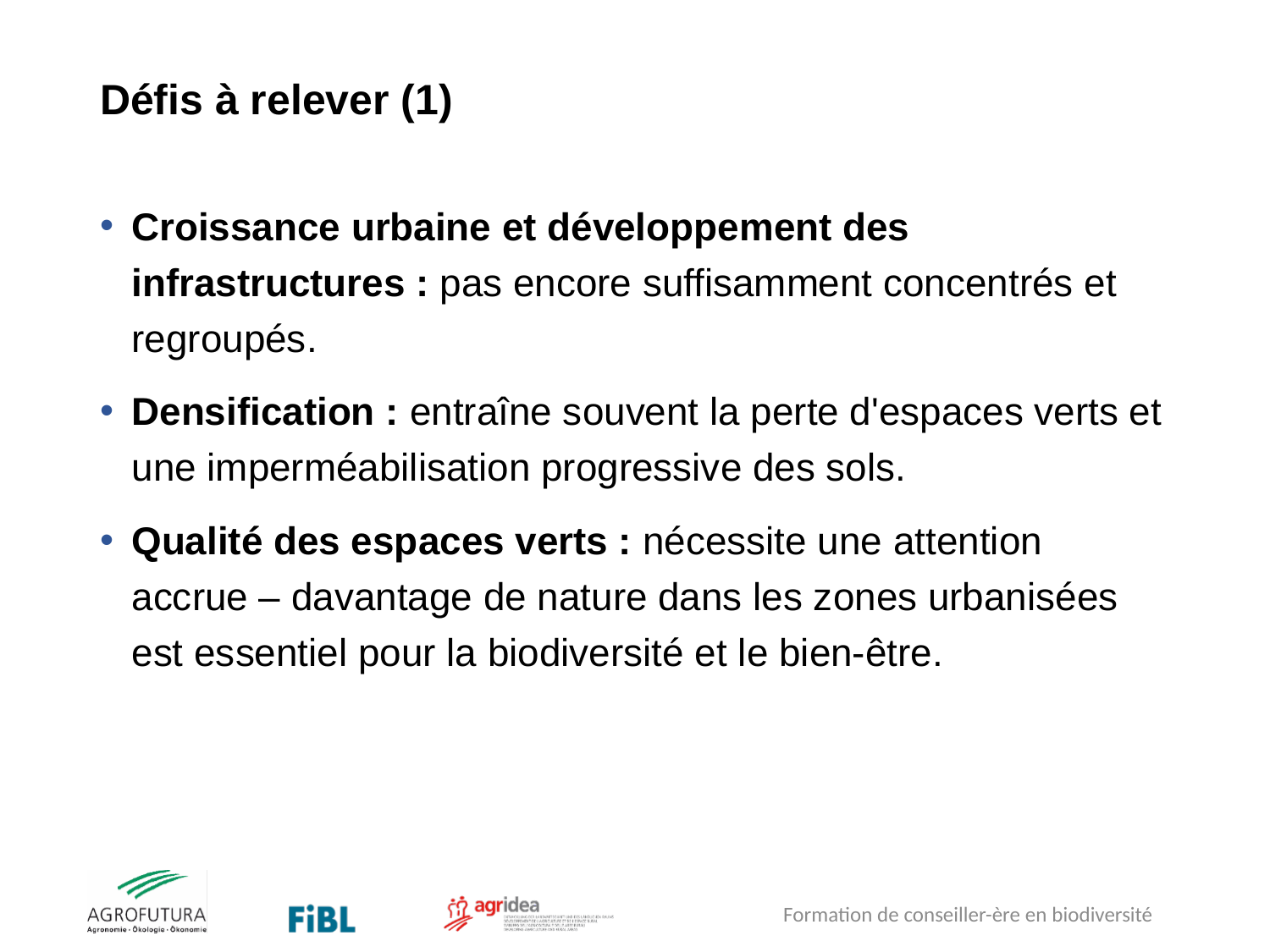

# Défis à relever (1)
Croissance urbaine et développement des infrastructures : pas encore suffisamment concentrés et regroupés.
Densification : entraîne souvent la perte d'espaces verts et une imperméabilisation progressive des sols.
Qualité des espaces verts : nécessite une attention accrue – davantage de nature dans les zones urbanisées est essentiel pour la biodiversité et le bien-être.
Formation de conseiller-ère en biodiversité